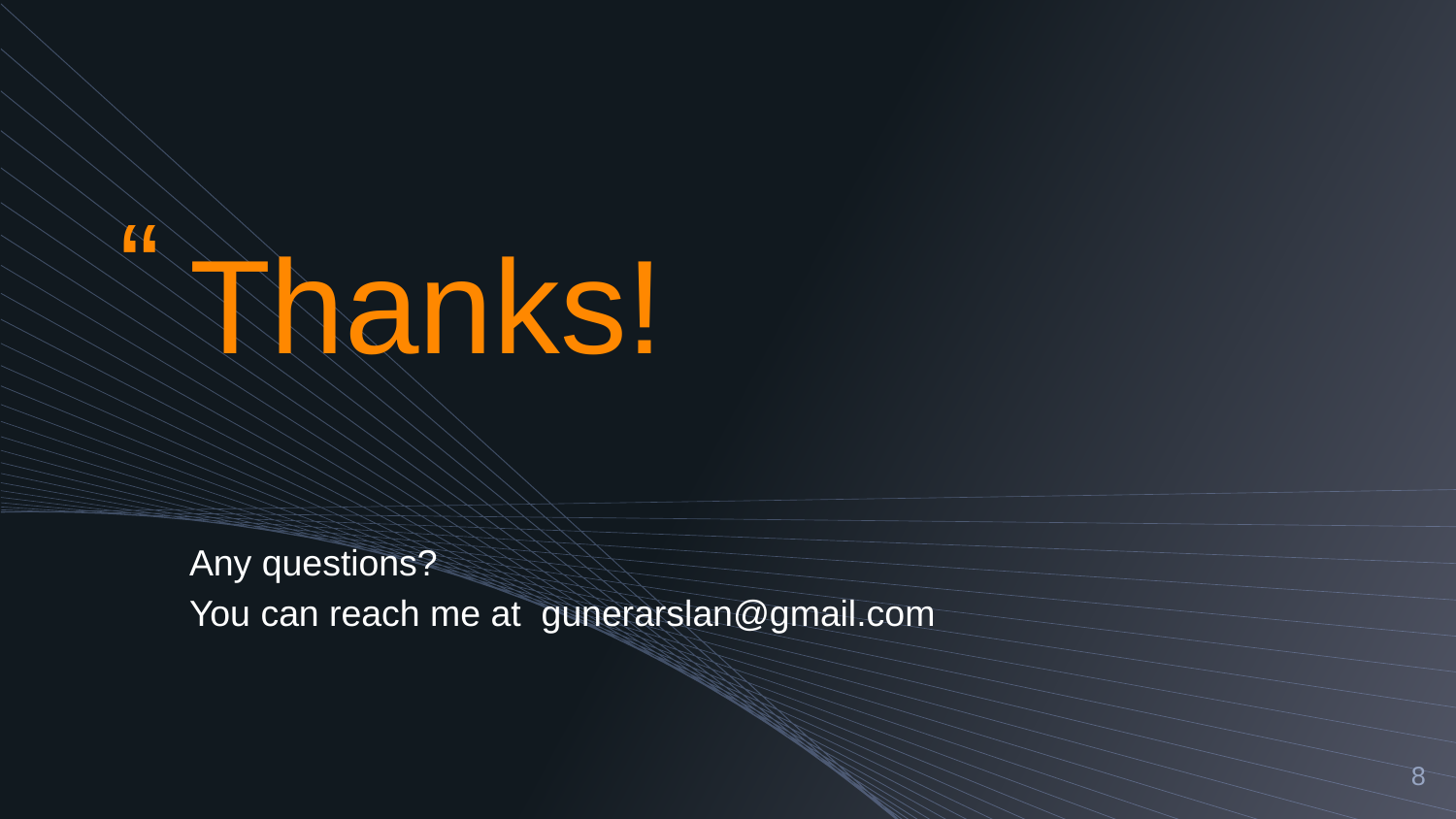

Thanks!

Any questions?
You can reach me at  gunerarslan@gmail.com
8